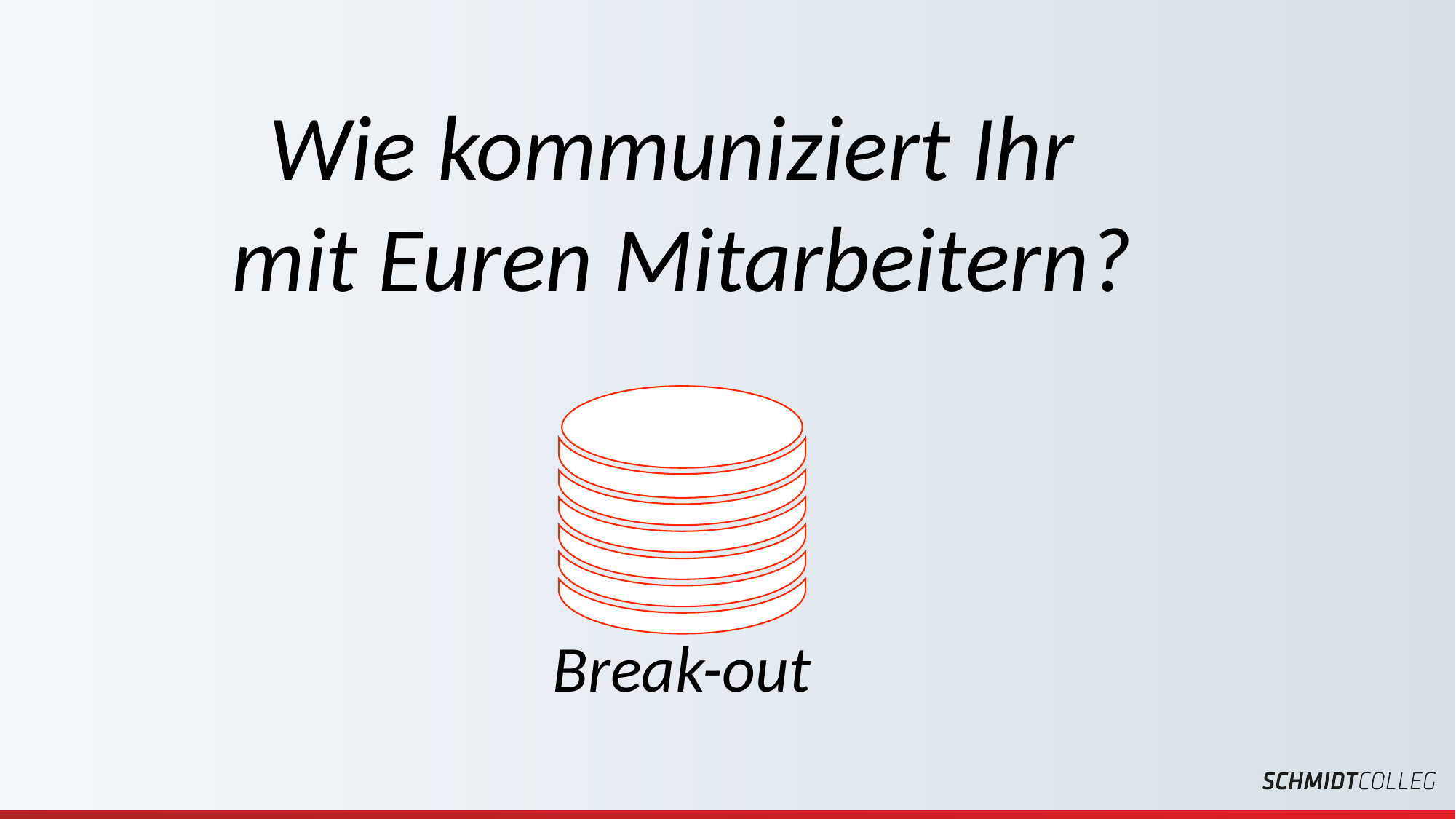

Wie kommuniziert Ihr
mit Euren Mitarbeitern?

Break-out